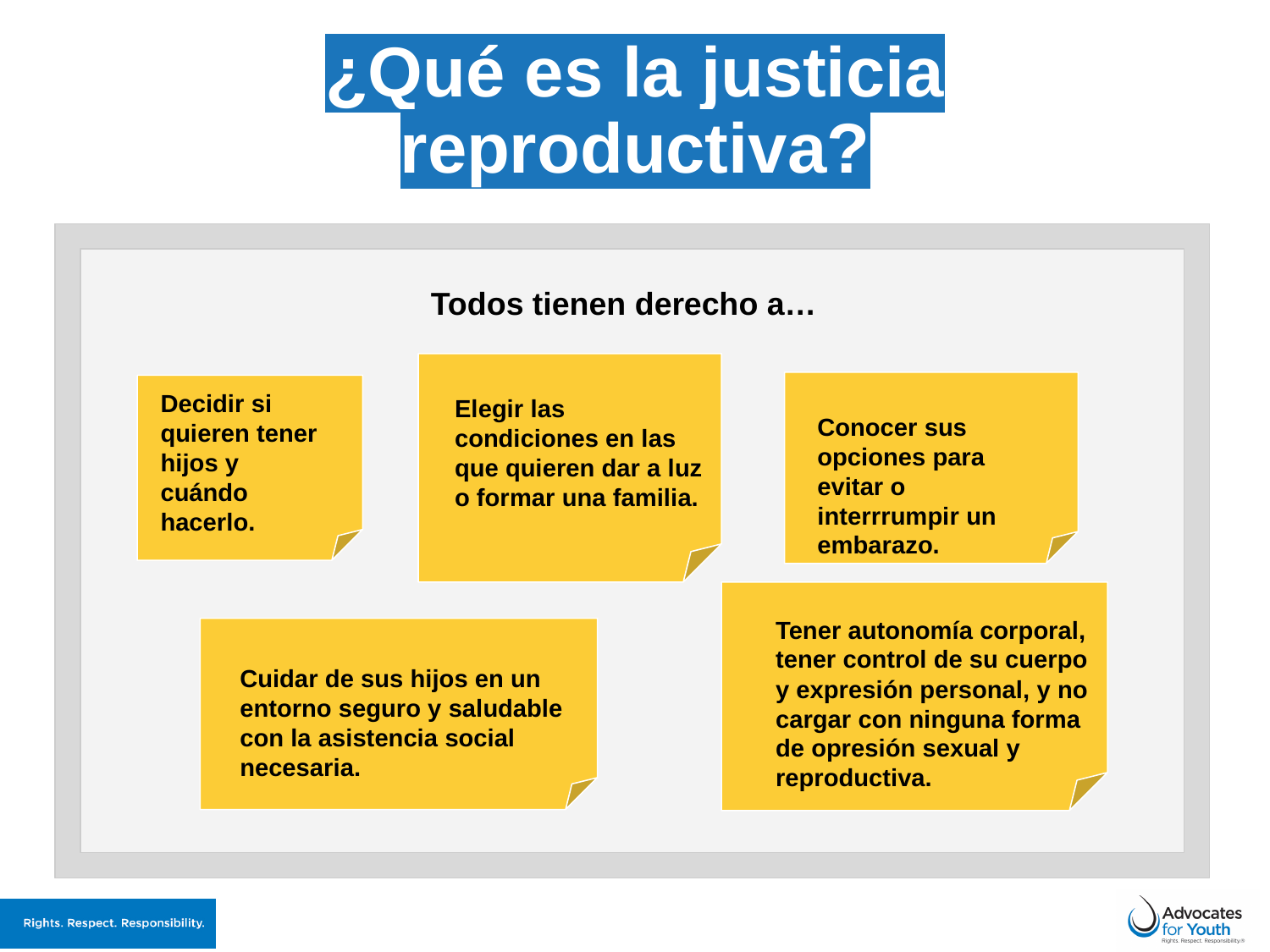

# ¿Qué es la justicia reproductiva?

Todos tienen derecho a…

Decidir si quieren tener hijos y cuándo hacerlo.
Elegir las condiciones en las que quieren dar a luz o formar una familia.
Conocer sus opciones para evitar o interrrumpir un embarazo.

Tener autonomía corporal, tener control de su cuerpo y expresión personal, y no cargar con ninguna forma de opresión sexual y reproductiva.

Cuidar de sus hijos en un entorno seguro y saludable con la asistencia social necesaria.